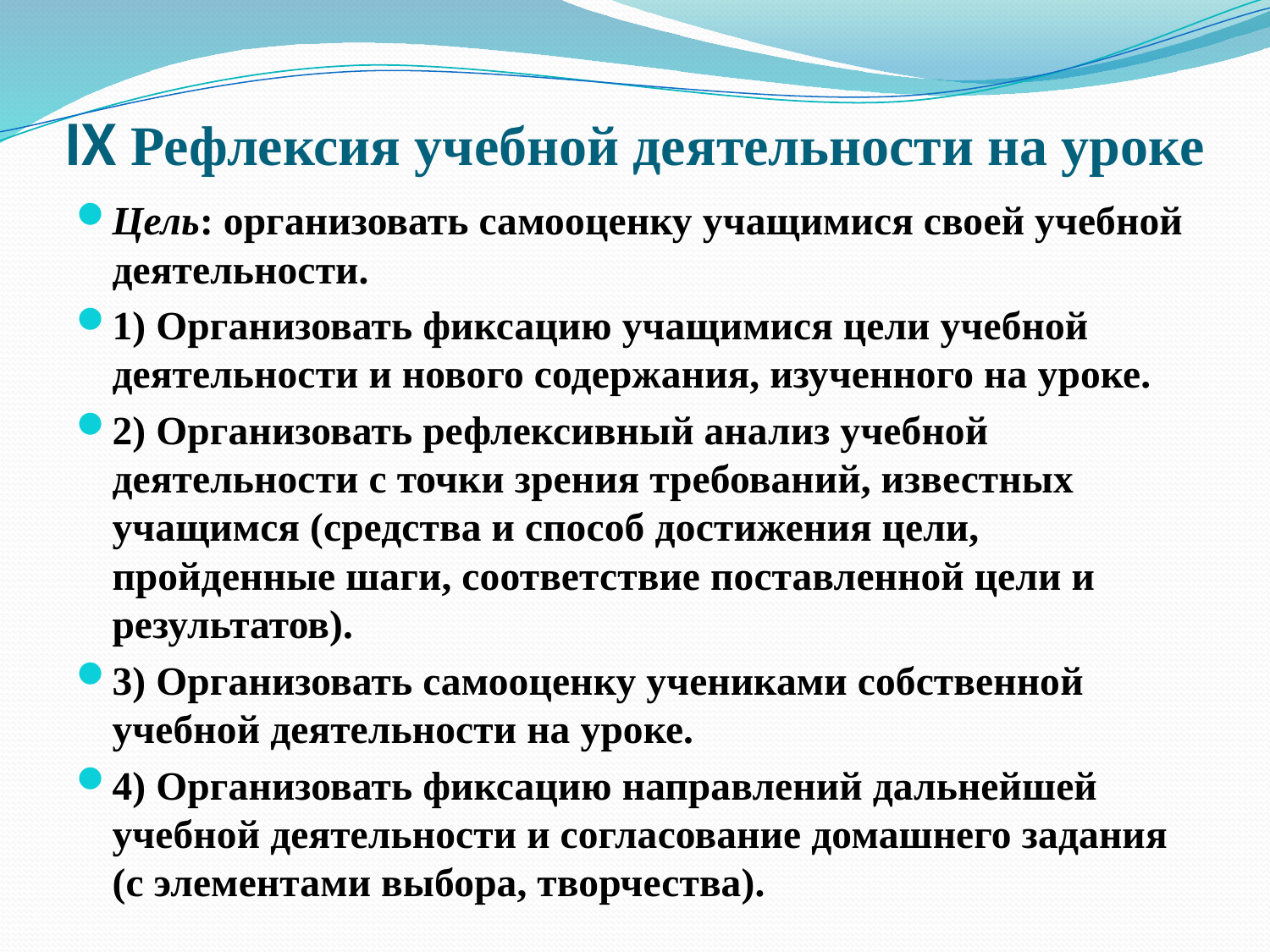

# IX Рефлексия учебной деятельности на уроке
Цель: организовать самооценку учащимися своей учебной деятельности.
1) Организовать фиксацию учащимися цели учебной деятельности и нового содержания, изученного на уроке.
2) Организовать рефлексивный анализ учебной деятельности с точки зрения требований, известных учащимся (средства и способ достижения цели, пройденные шаги, соответствие поставленной цели и результатов).
3) Организовать самооценку учениками собственной учебной деятельности на уроке.
4) Организовать фиксацию направлений дальнейшей учебной деятельности и согласование домашнего задания (с элементами выбора, творчества).